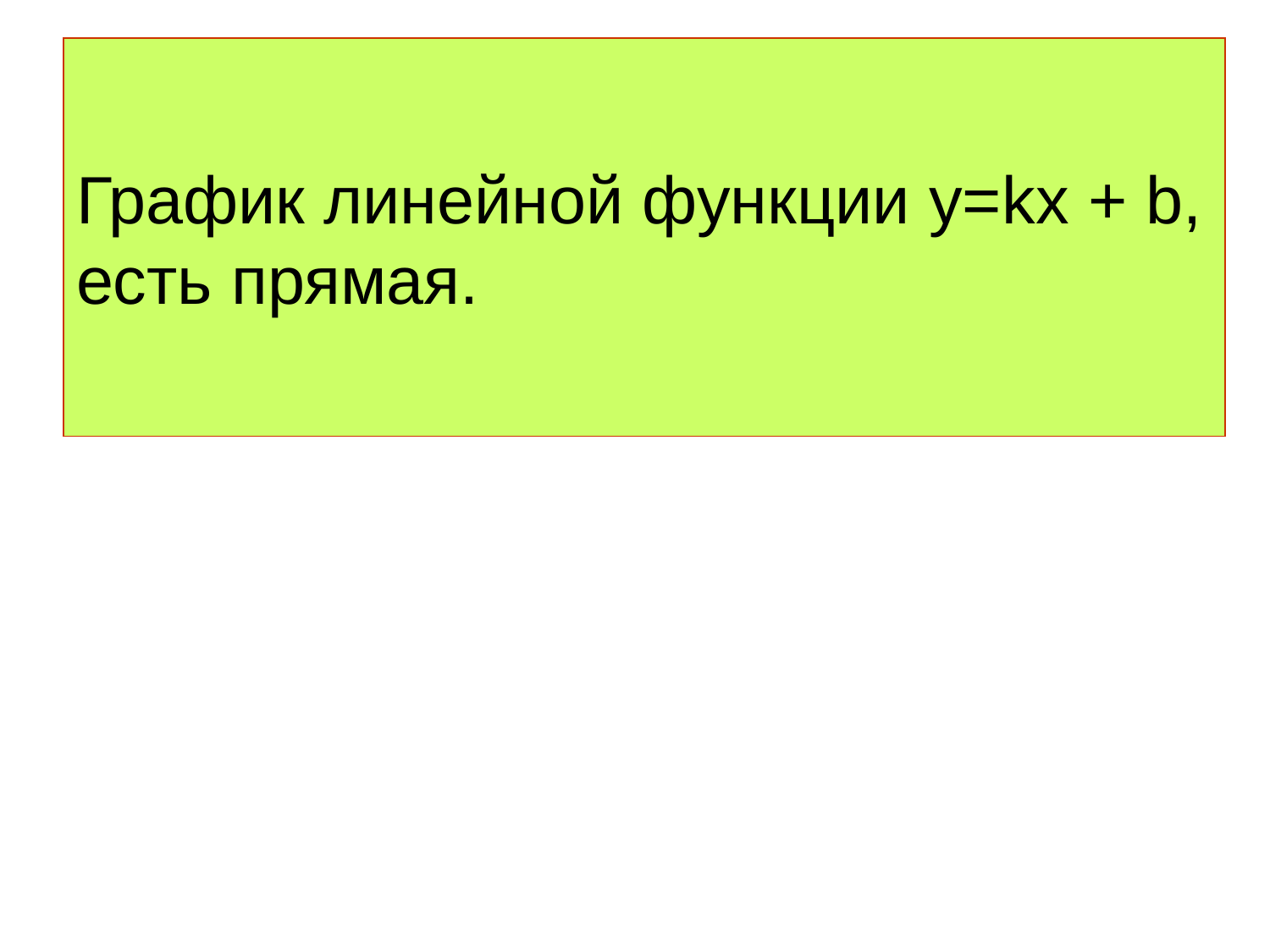

# График линейной функции у=kх + b, есть прямая.